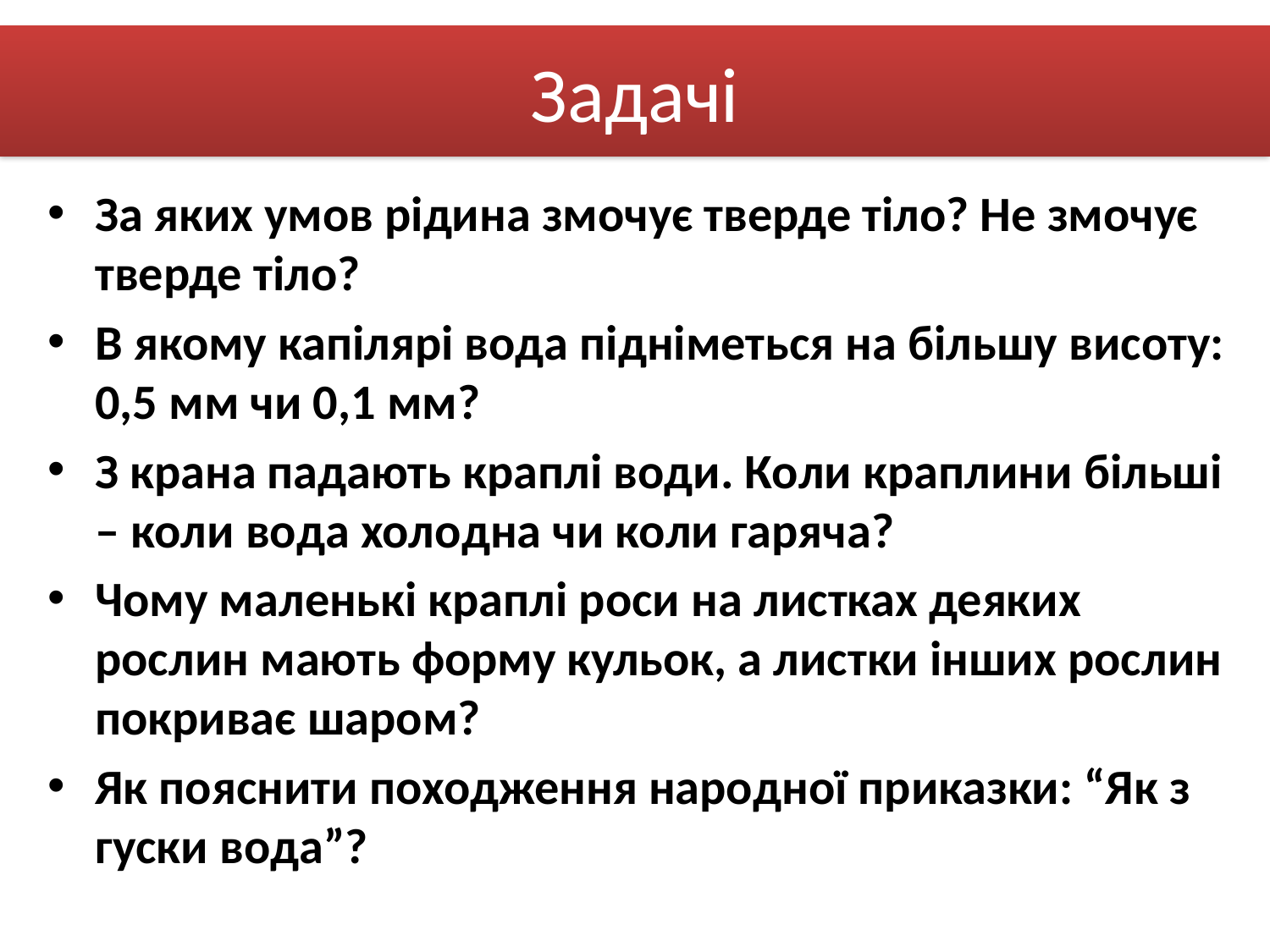

# Задачі
За яких умов рідина змочує тверде тіло? Не змочує тверде тіло?
В якому капілярі вода підніметься на більшу висоту: 0,5 мм чи 0,1 мм?
З крана падають краплі води. Коли краплини більші – коли вода холодна чи коли гаряча?
Чому маленькі краплі роси на листках деяких рослин мають форму кульок, а листки інших рослин покриває шаром?
Як пояснити походження народної приказки: “Як з гуски вода”?